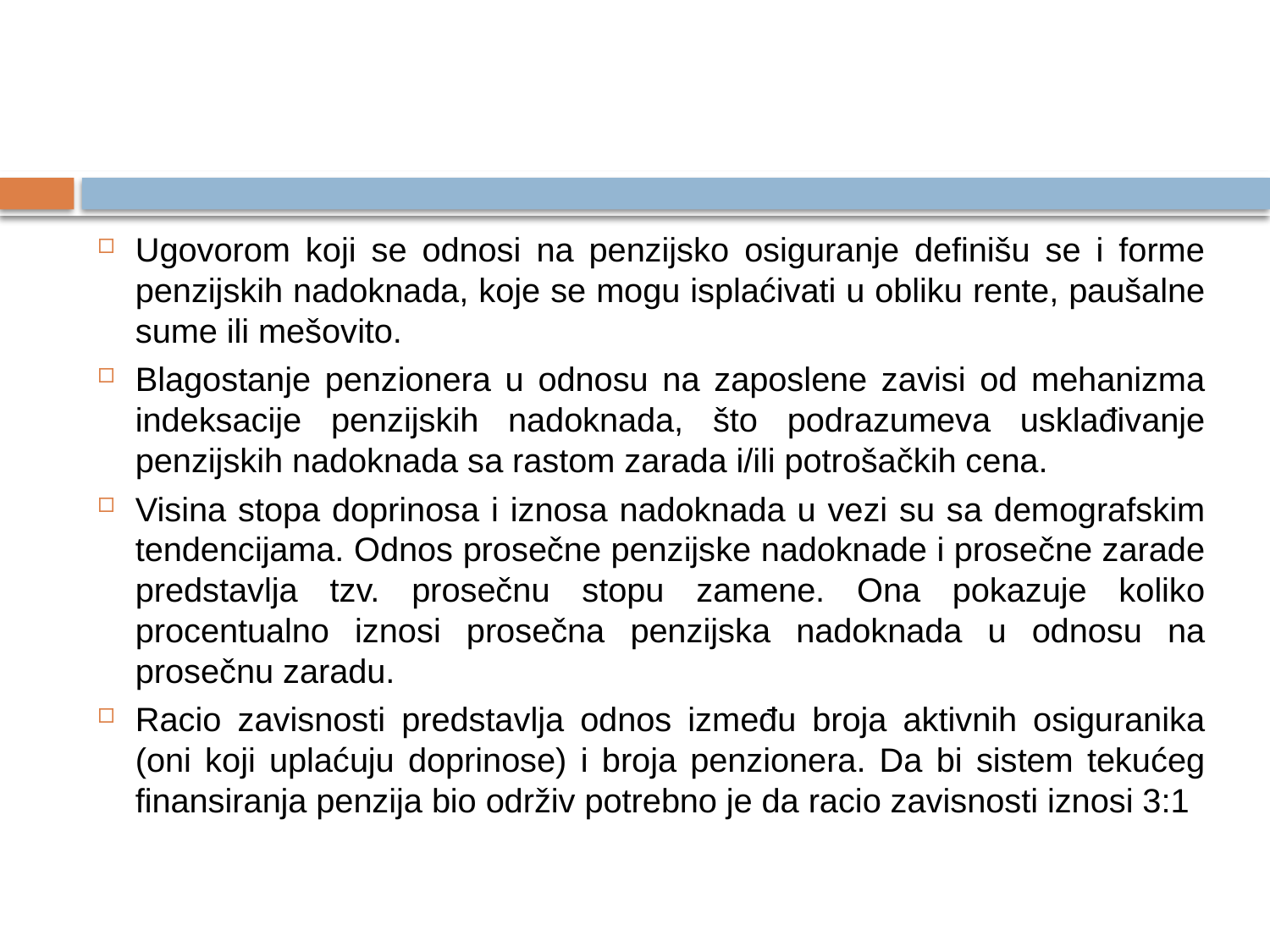

#
Ugovorom koji se odnosi na penzijsko osiguranje definišu se i forme penzijskih nadoknada, koje se mogu isplaćivati u obliku rente, paušalne sume ili mešovito.
Blagostanje penzionera u odnosu na zaposlene zavisi od mehanizma indeksacije penzijskih nadoknada, što podrazumeva usklađivanje penzijskih nadoknada sa rastom zarada i/ili potrošačkih cena.
Visina stopa doprinosa i iznosa nadoknada u vezi su sa demografskim tendencijama. Odnos prosečne penzijske nadoknade i prosečne zarade predstavlja tzv. prosečnu stopu zamene. Ona pokazuje koliko procentualno iznosi prosečna penzijska nadoknada u odnosu na prosečnu zaradu.
Racio zavisnosti predstavlja odnos između broja aktivnih osiguranika (oni koji uplaćuju doprinose) i broja penzionera. Da bi sistem tekućeg finansiranja penzija bio održiv potrebno je da racio zavisnosti iznosi 3:1